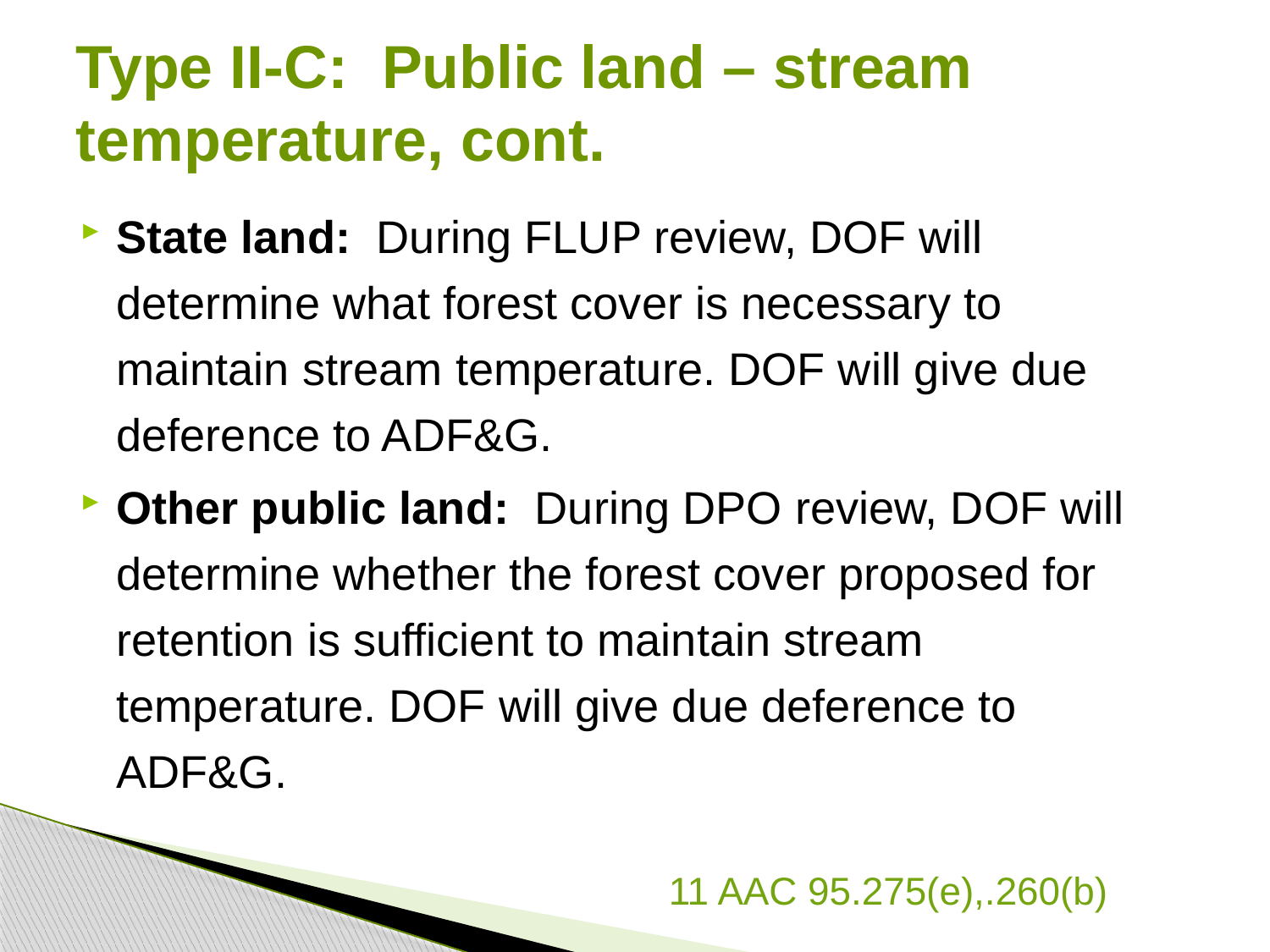

# Type II-C:  Public land – stream temperature, cont.
State land:  During FLUP review, DOF will determine what forest cover is necessary to maintain stream temperature. DOF will give due deference to ADF&G.
Other public land:  During DPO review, DOF will determine whether the forest cover proposed for retention is sufficient to maintain stream temperature. DOF will give due deference to ADF&G.

				         11 AAC 95.275(e),.260(b)